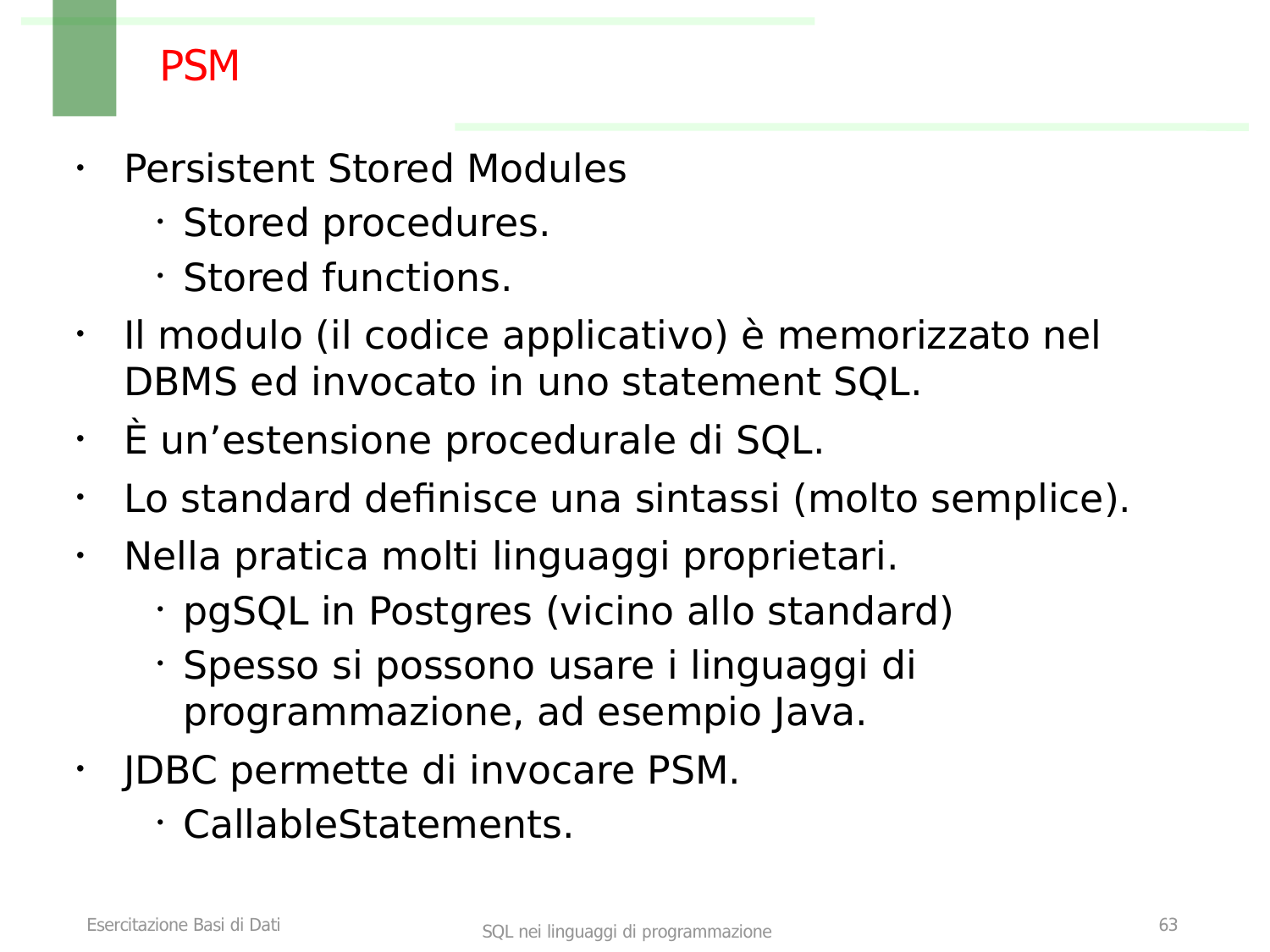

# PSM
Persistent Stored Modules
Stored procedures.
Stored functions.
Il modulo (il codice applicativo) è memorizzato nel DBMS ed invocato in uno statement SQL.
È un’estensione procedurale di SQL.
Lo standard definisce una sintassi (molto semplice).
Nella pratica molti linguaggi proprietari.
pgSQL in Postgres (vicino allo standard)
Spesso si possono usare i linguaggi di programmazione, ad esempio Java.
JDBC permette di invocare PSM.
CallableStatements.
SQL nei linguaggi di programmazione